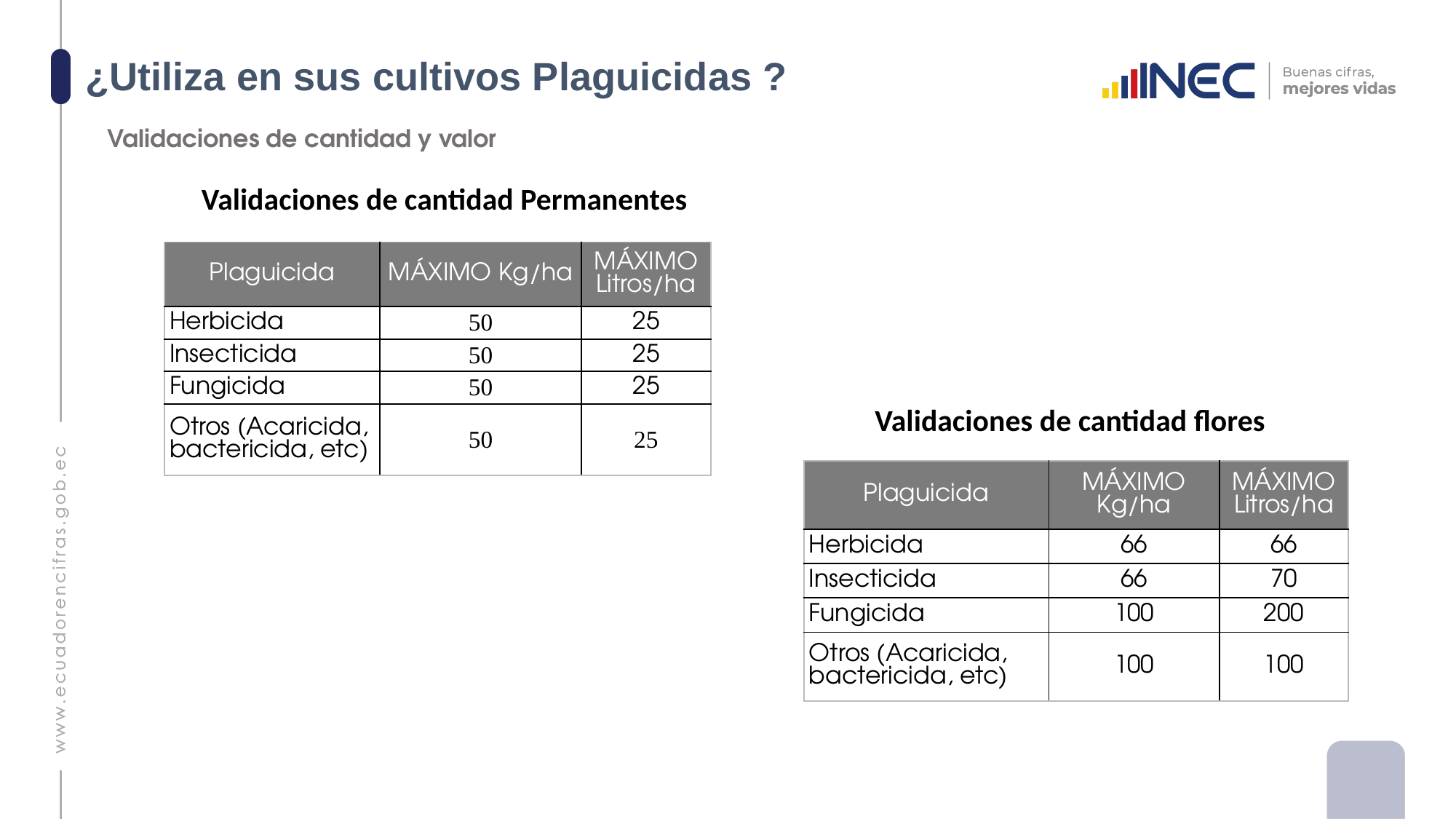

# ¿Utiliza en sus cultivos Plaguicidas ?
Validaciones de cantidad y valor
Validaciones de cantidad Permanentes
| Plaguicida | MÁXIMO Kg/ha | MÁXIMO Litros/ha |
| --- | --- | --- |
| Herbicida | 50 | 25 |
| Insecticida | 50 | 25 |
| Fungicida | 50 | 25 |
| Otros (Acaricida, bactericida, etc) | 50 | 25 |
Validaciones de cantidad flores
| Plaguicida | MÁXIMO Kg/ha | MÁXIMO Litros/ha |
| --- | --- | --- |
| Herbicida | 66 | 66 |
| Insecticida | 66 | 70 |
| Fungicida | 100 | 200 |
| Otros (Acaricida, bactericida, etc) | 100 | 100 |